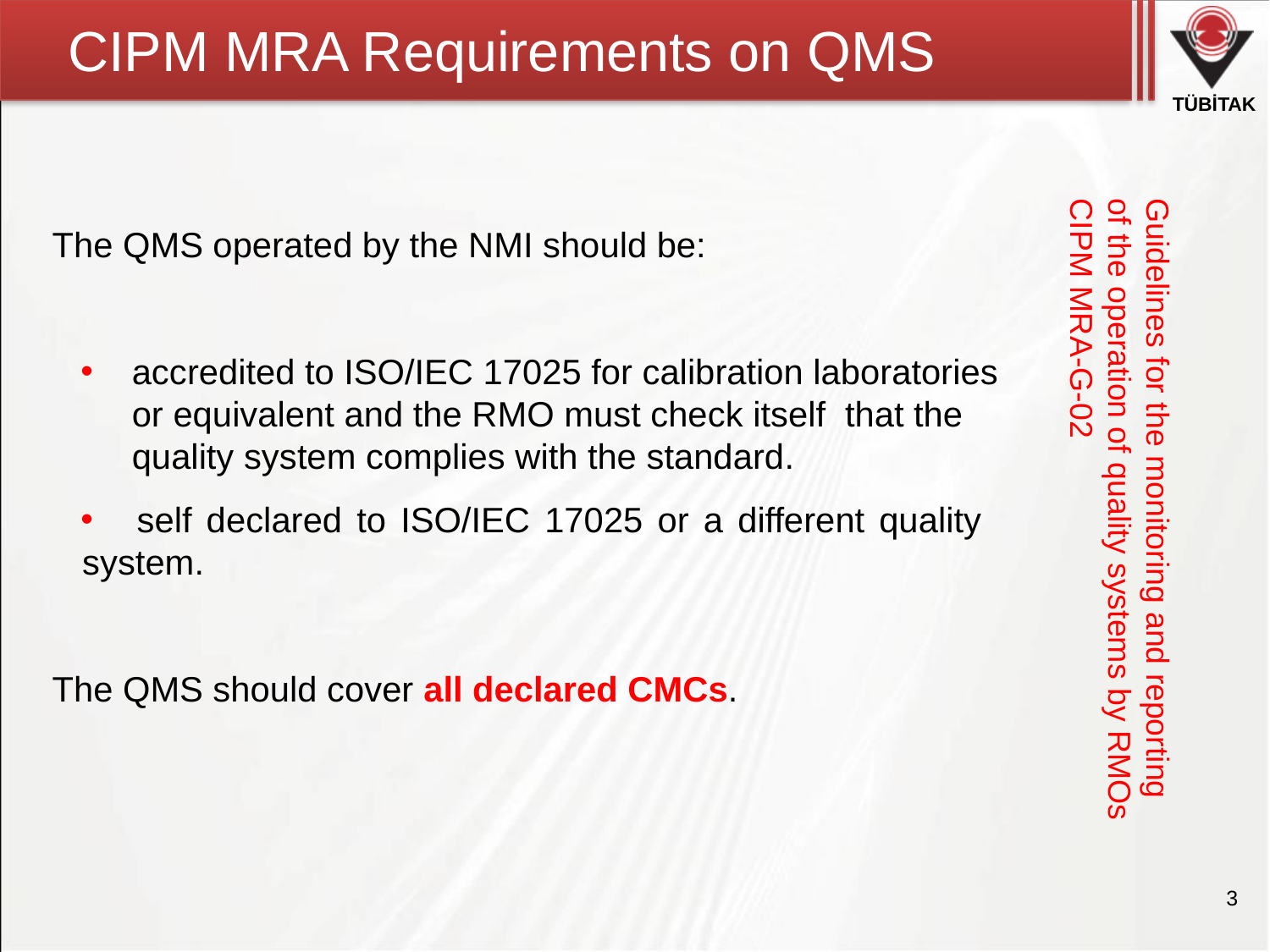

# CIPM MRA Requirements on QMS

Guidelines for the monitoring and reporting of the operation of quality systems by RMOs CIPM MRA-G-02
The QMS operated by the NMI should be:

 	accredited to ISO/IEC 17025 for calibration laboratories 	or equivalent and the RMO must check itself  that the 	quality system complies with the standard.
 	self declared to ISO/IEC 17025 or a different quality 	system.

The QMS should cover all declared CMCs.

3